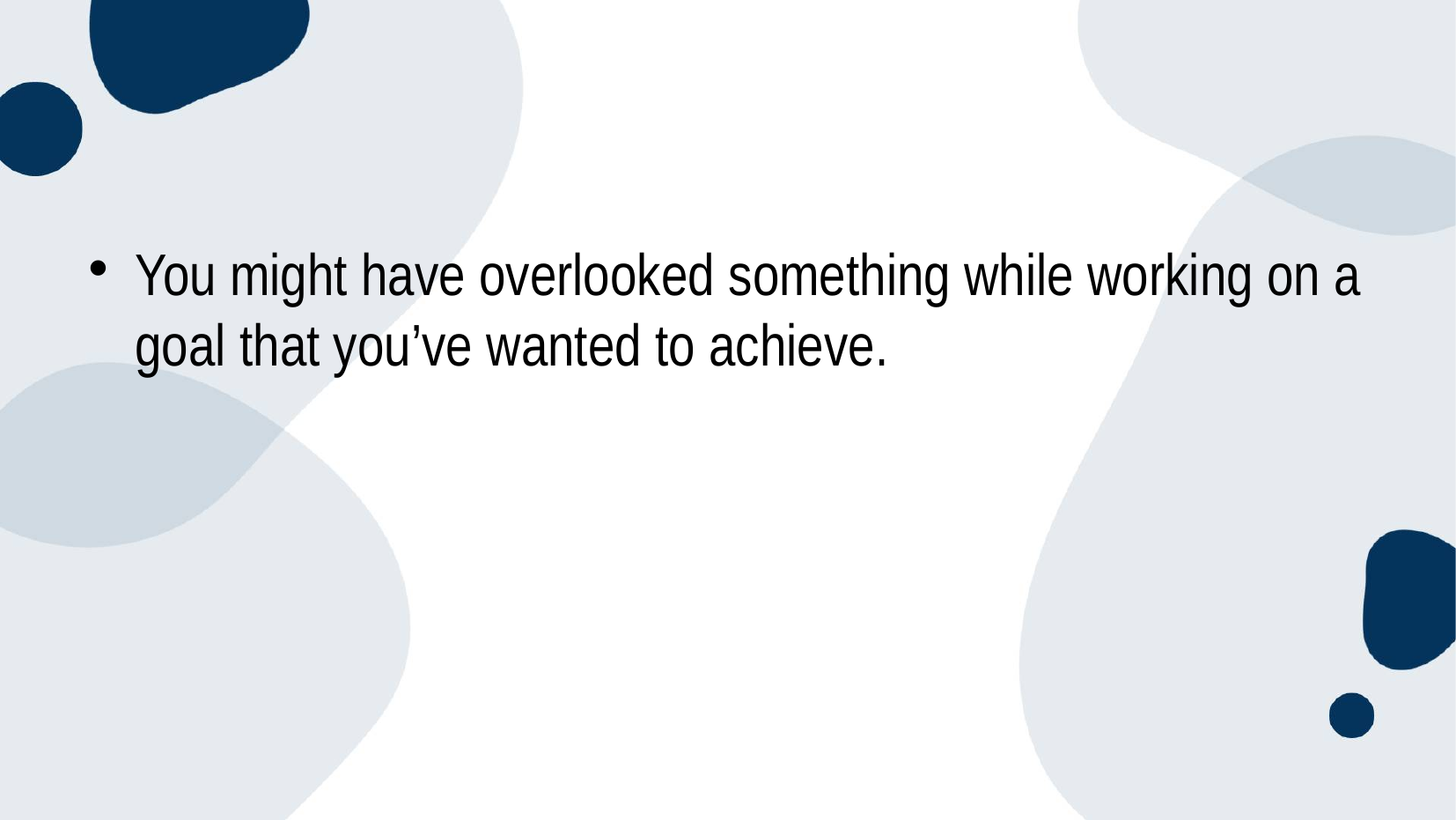

#
You might have overlooked something while working on a goal that you’ve wanted to achieve.